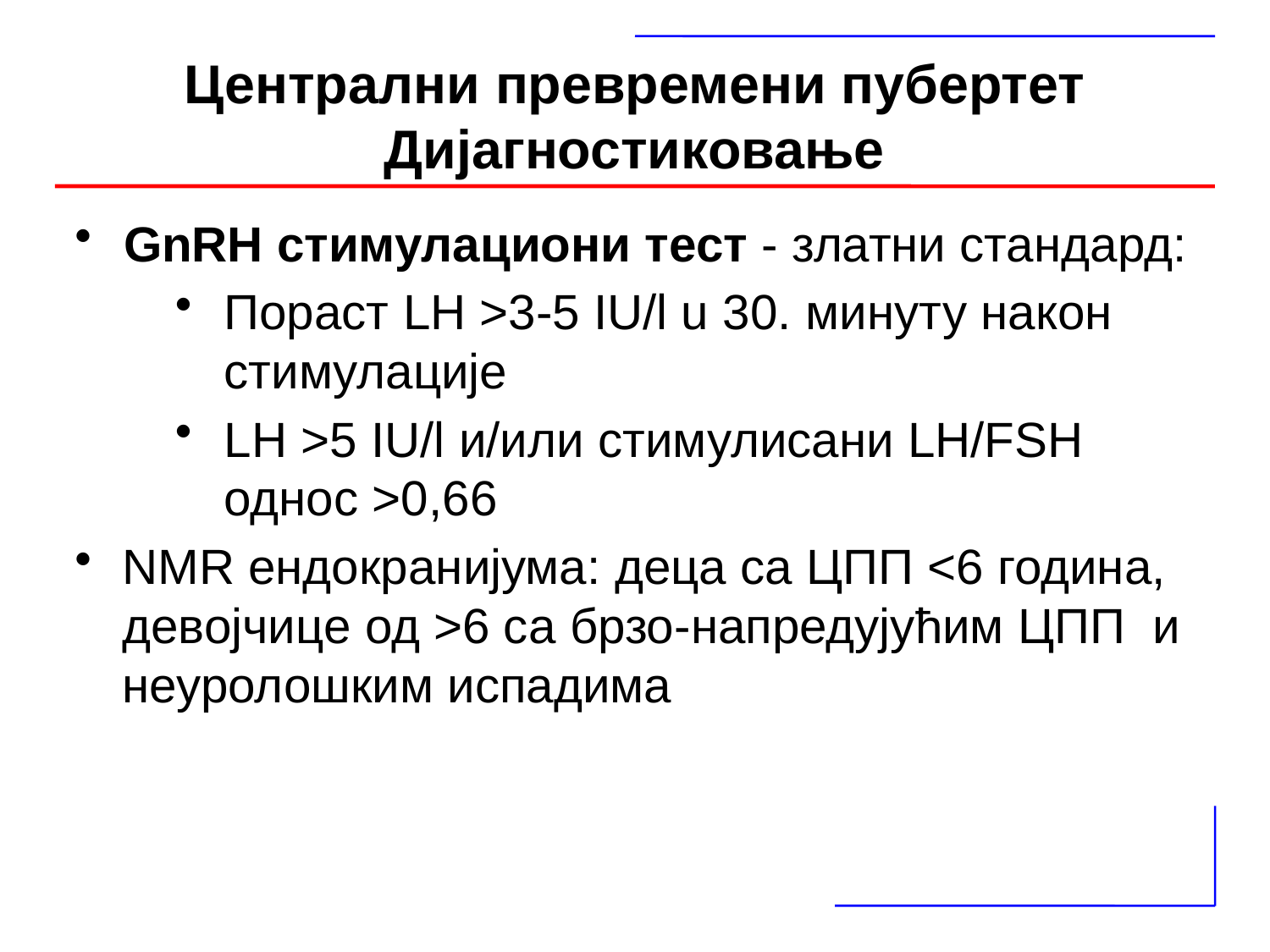

# Централни превремени пубертет Дијагностиковање
GnRH стимулациони тест - златни стандард:
Пораст LH >3-5 IU/l u 30. минуту након стимулације
LH >5 IU/l и/или стимулисани LH/FSH однос >0,66
NMR ендокранијума: деца са ЦПП <6 година, девојчице од >6 са брзо-напредујућим ЦПП  и неуролошким испадима